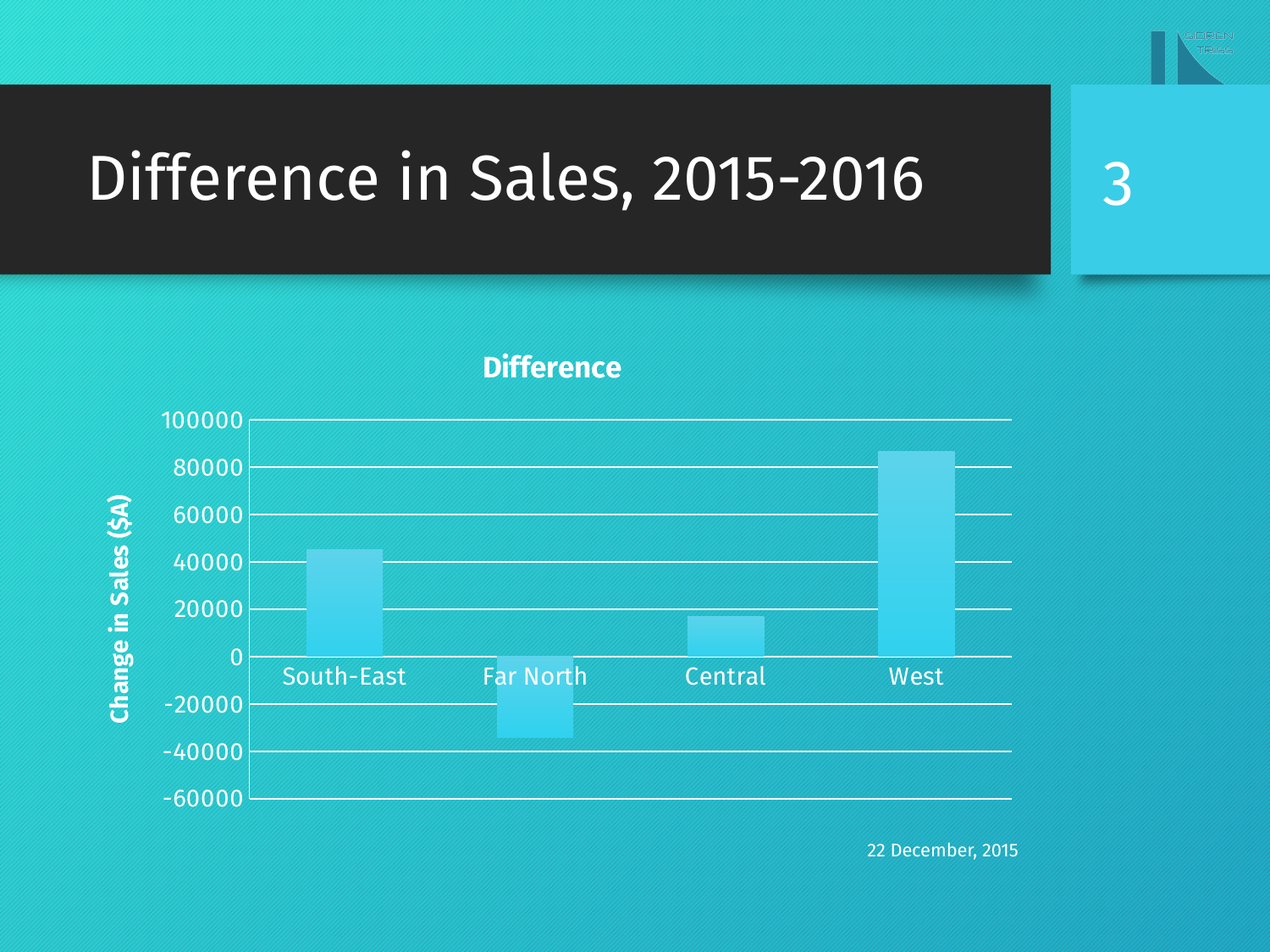

# Difference in Sales, 2015-2016
3

### Chart:

| Category | Difference |
|---|---|
| South-East | 45000.0 |
| Far North | -34000.0 |
| Central | 17000.0 |
| West | 86500.0 |
22 December, 2015